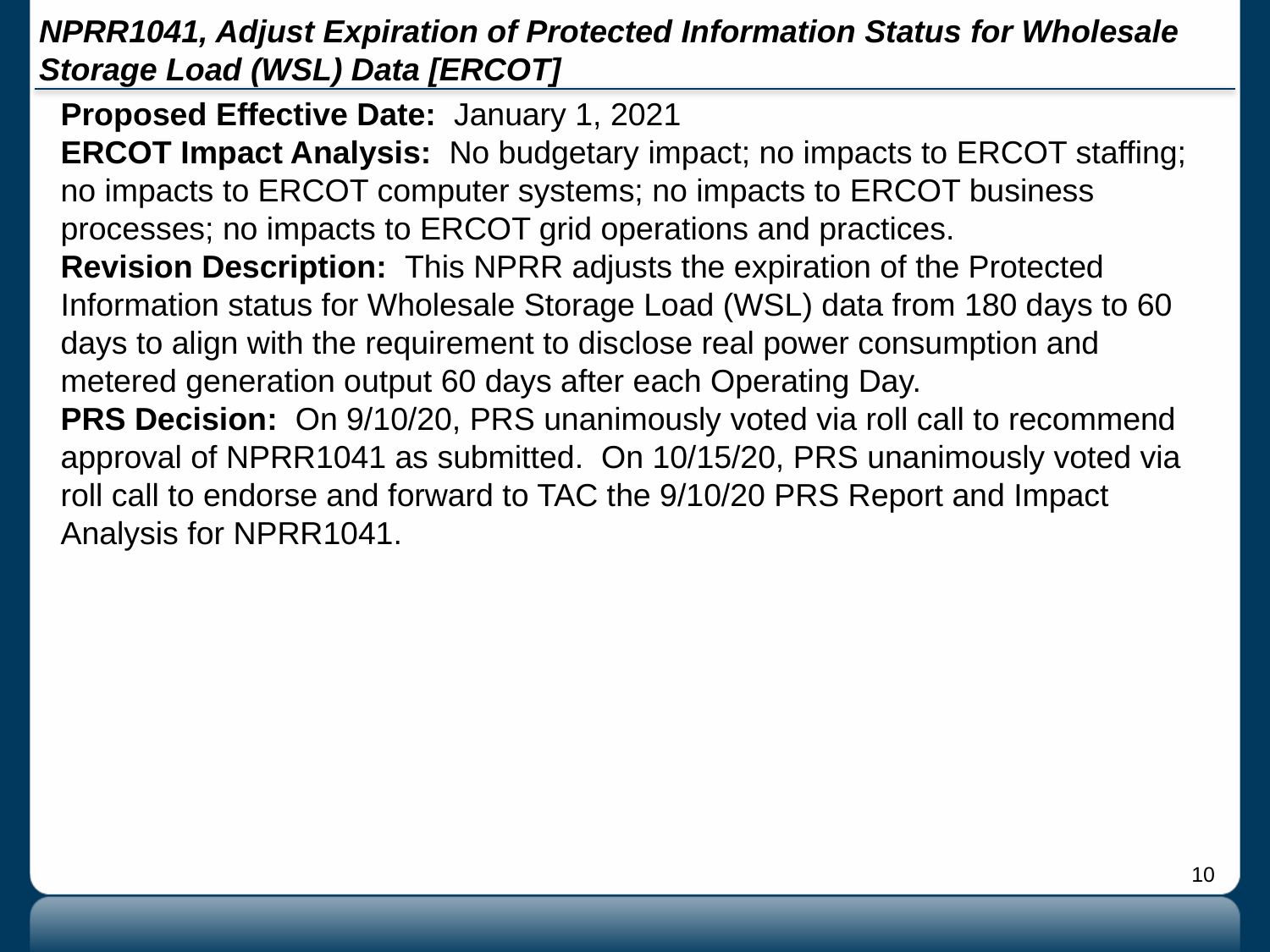

# NPRR1041, Adjust Expiration of Protected Information Status for Wholesale Storage Load (WSL) Data [ERCOT]
Proposed Effective Date:  January 1, 2021
ERCOT Impact Analysis:  No budgetary impact; no impacts to ERCOT staffing; no impacts to ERCOT computer systems; no impacts to ERCOT business processes; no impacts to ERCOT grid operations and practices.
Revision Description:  This NPRR adjusts the expiration of the Protected Information status for Wholesale Storage Load (WSL) data from 180 days to 60 days to align with the requirement to disclose real power consumption and metered generation output 60 days after each Operating Day.
PRS Decision:  On 9/10/20, PRS unanimously voted via roll call to recommend approval of NPRR1041 as submitted.  On 10/15/20, PRS unanimously voted via roll call to endorse and forward to TAC the 9/10/20 PRS Report and Impact Analysis for NPRR1041.